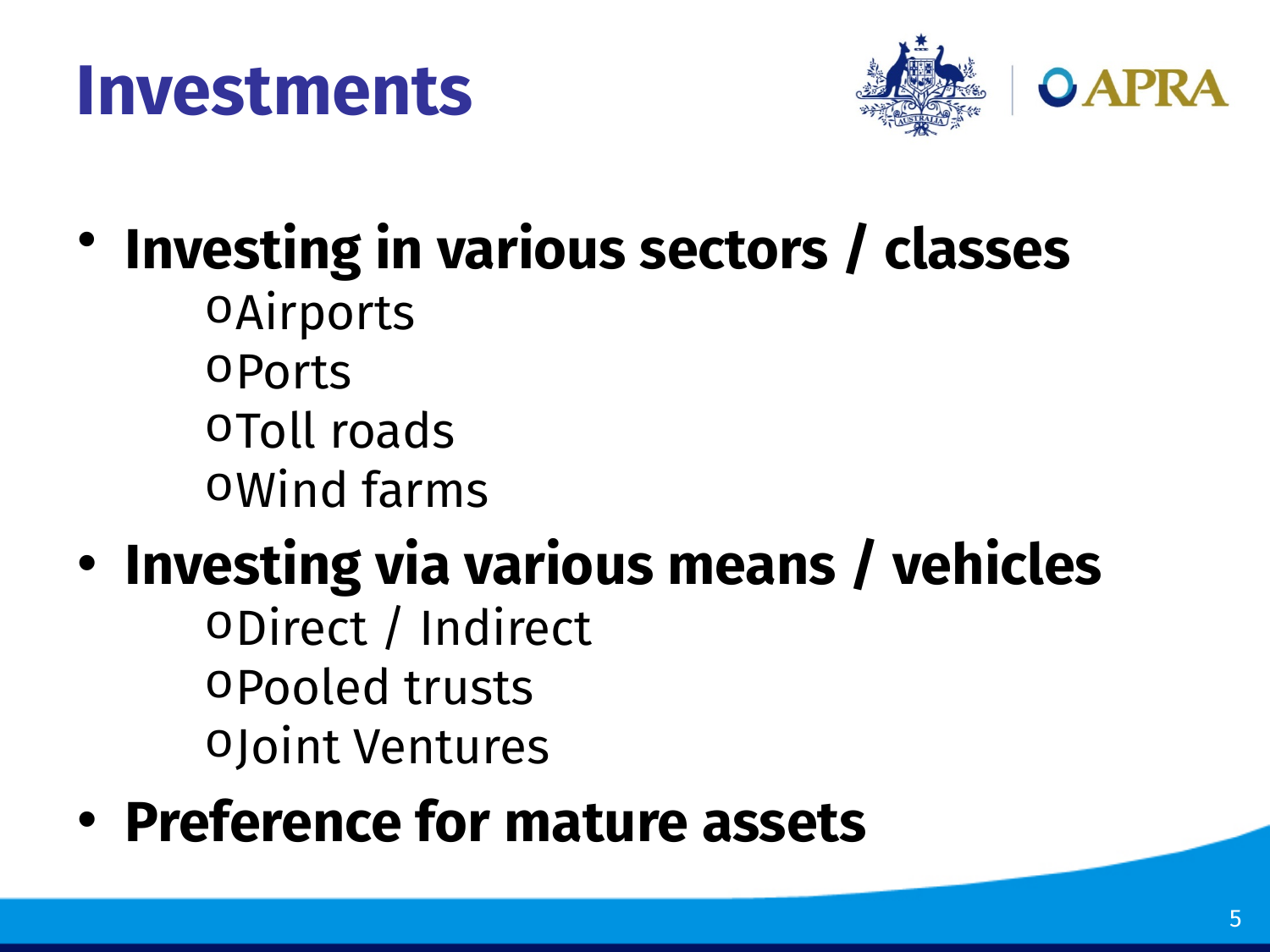

# Investments
Investing in various sectors / classes
Airports
Ports
Toll roads
Wind farms
Investing via various means / vehicles
Direct / Indirect
Pooled trusts
Joint Ventures
Preference for mature assets
5